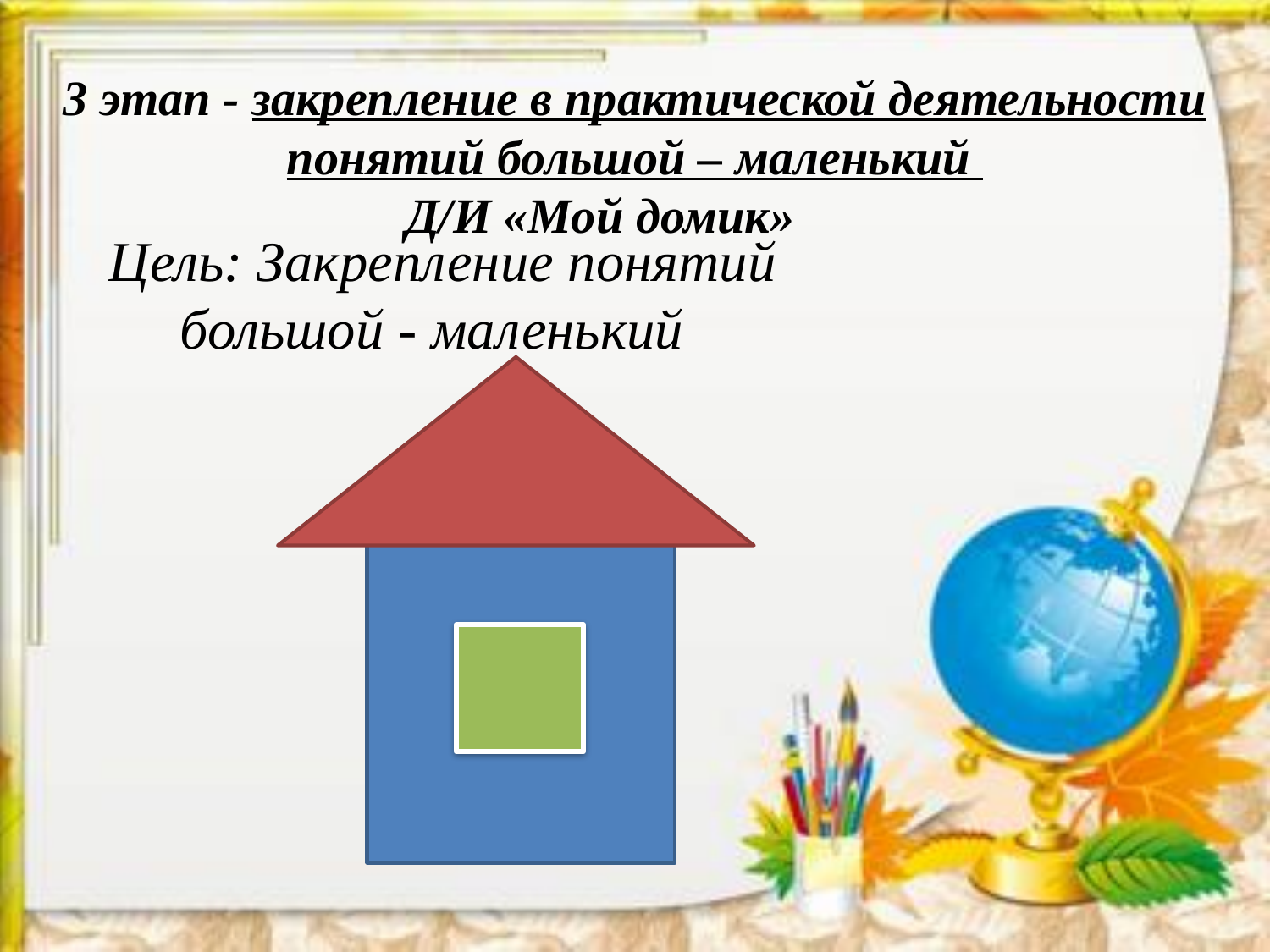

3 этап - закрепление в практической деятельности понятий большой – маленький
# Д/И «Мой домик»
    Цель: Закрепление понятий
         большой - маленький